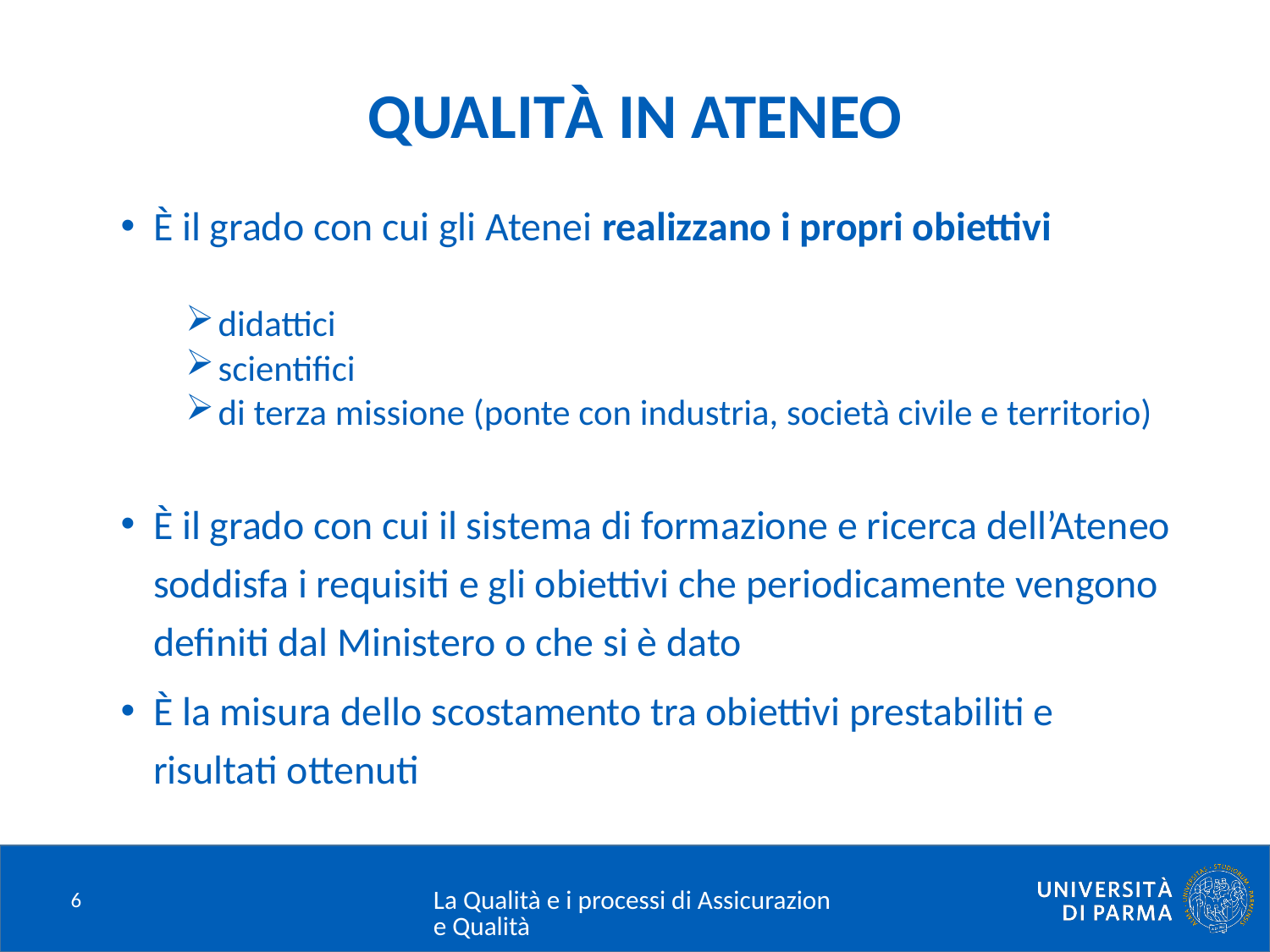

# QUALITÀ IN ATENEO
È il grado con cui gli Atenei realizzano i propri obiettivi

didattici
scientifici
di terza missione (ponte con industria, società civile e territorio)

È il grado con cui il sistema di formazione e ricerca dell’Ateneo soddisfa i requisiti e gli obiettivi che periodicamente vengono definiti dal Ministero o che si è dato
È la misura dello scostamento tra obiettivi prestabiliti e risultati ottenuti

6
La Qualità e i processi di Assicurazione Qualità